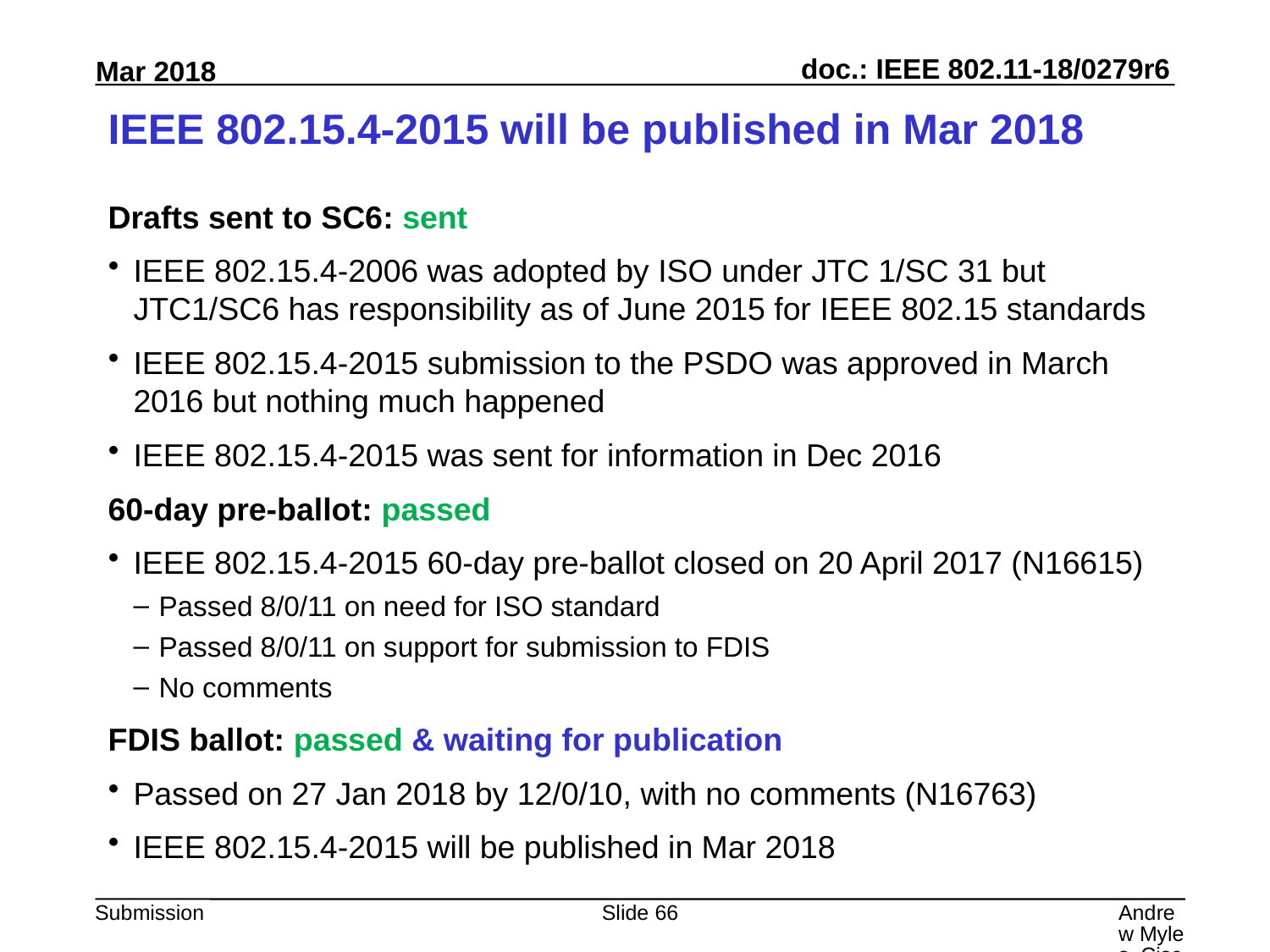

# IEEE 802.15.4-2015 will be published in Mar 2018
Drafts sent to SC6: sent
IEEE 802.15.4-2006 was adopted by ISO under JTC 1/SC 31 but JTC1/SC6 has responsibility as of June 2015 for IEEE 802.15 standards
IEEE 802.15.4-2015 submission to the PSDO was approved in March 2016 but nothing much happened
IEEE 802.15.4-2015 was sent for information in Dec 2016
60-day pre-ballot: passed
IEEE 802.15.4-2015 60-day pre-ballot closed on 20 April 2017 (N16615)
Passed 8/0/11 on need for ISO standard
Passed 8/0/11 on support for submission to FDIS
No comments
FDIS ballot: passed & waiting for publication
Passed on 27 Jan 2018 by 12/0/10, with no comments (N16763)
IEEE 802.15.4-2015 will be published in Mar 2018

Slide 66
Andrew Myles, Cisco